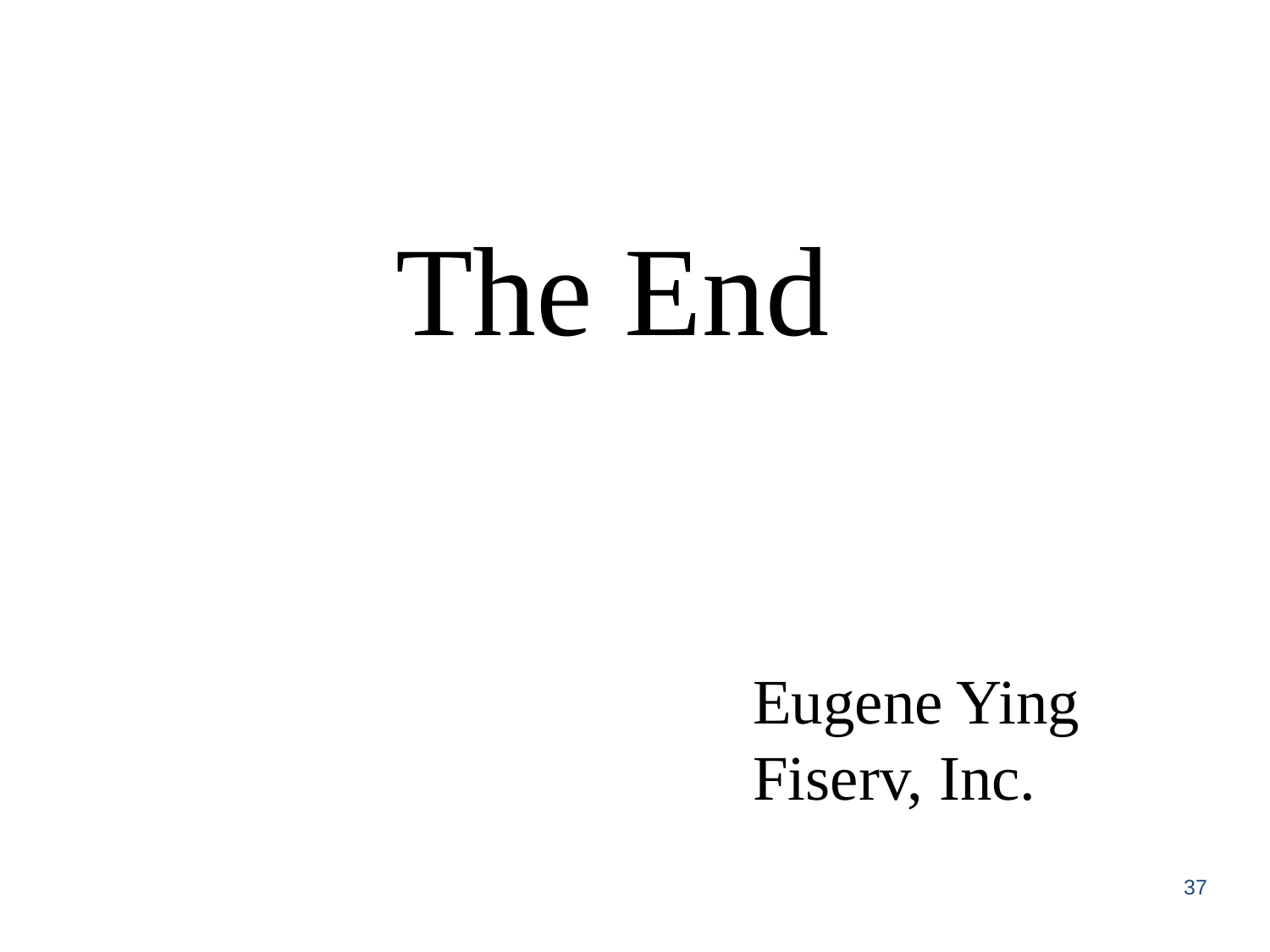

# The End

Eugene Ying
Fiserv, Inc.
37